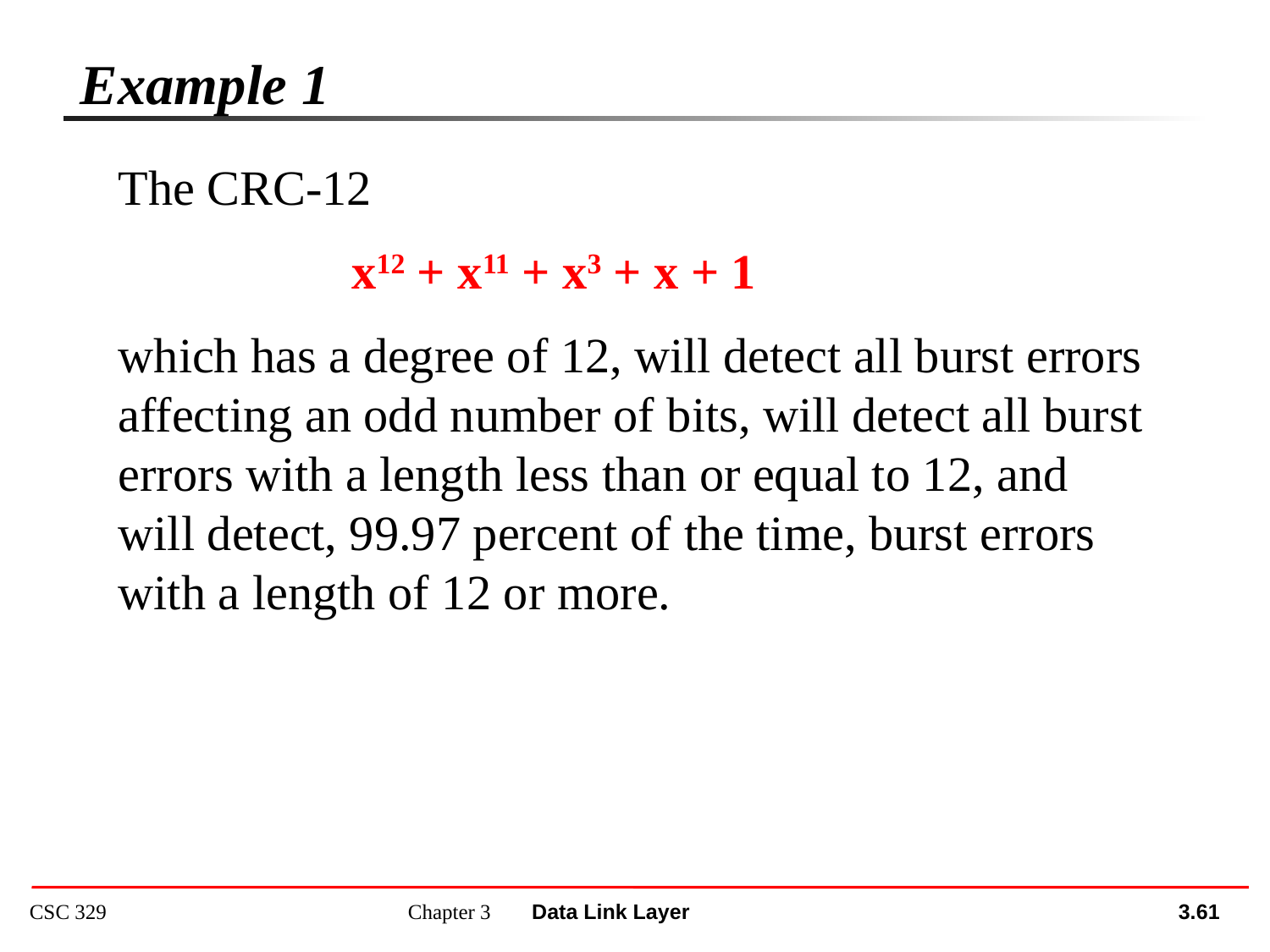

Example 1

The CRC-12
                   x12 + x11 + x3 + x + 1
which has a degree of 12, will detect all burst errors affecting an odd number of bits, will detect all burst errors with a length less than or equal to 12, and will detect, 99.97 percent of the time, burst errors with a length of 12 or more.